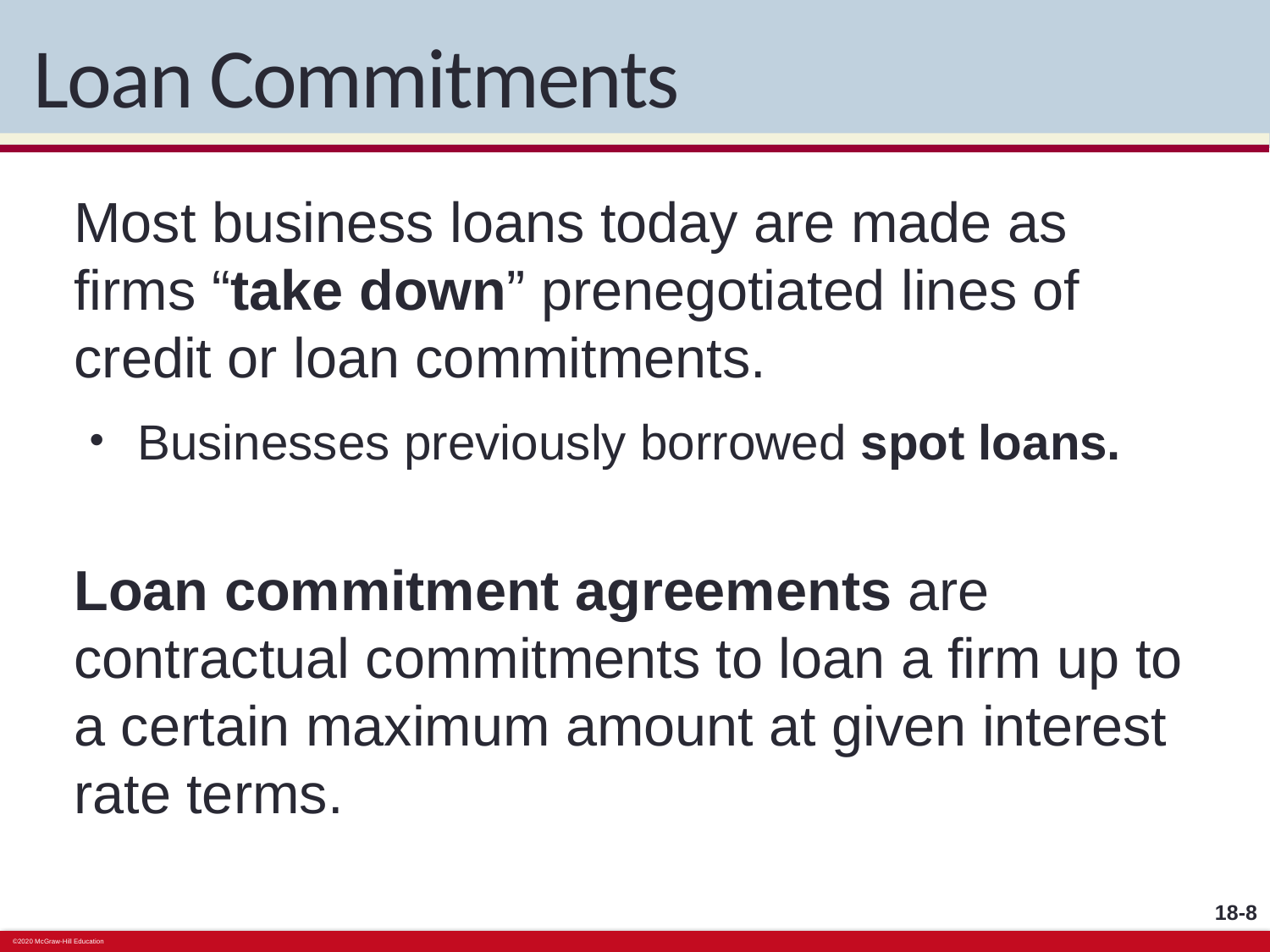

# Loan Commitments
Most business loans today are made as firms “take down” prenegotiated lines of credit or loan commitments.
Businesses previously borrowed spot loans.
Loan commitment agreements are contractual commitments to loan a firm up to a certain maximum amount at given interest rate terms.